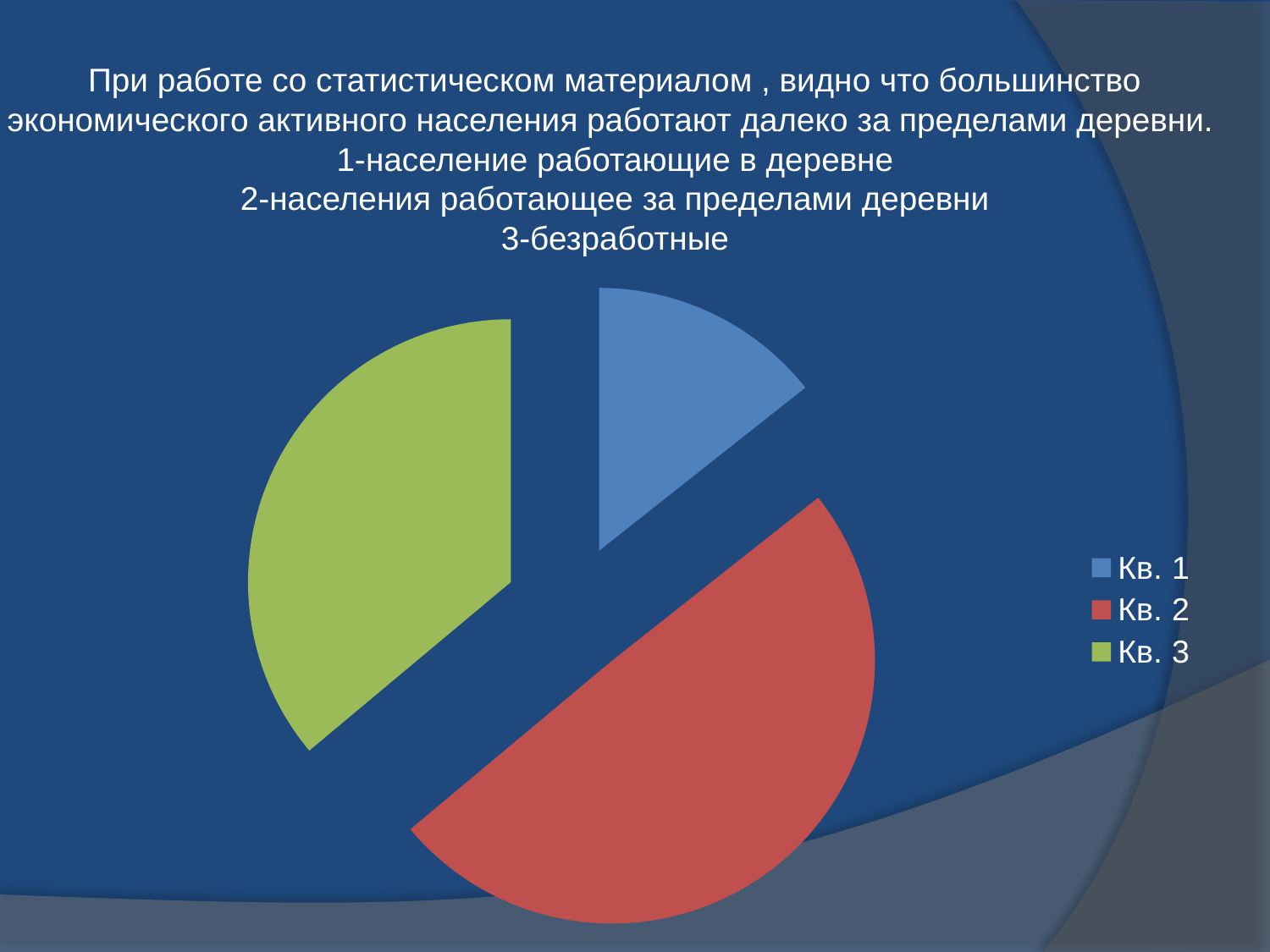

# При работе со статистическом материалом , видно что большинство экономического активного населения работают далеко за пределами деревни. 1-население работающие в деревне 2-населения работающее за пределами деревни 3-безработные

### Chart

| Category | Продажи |
|---|---|
| Кв. 1 | 33.0 |
| Кв. 2 | 114.0 |
| Кв. 3 | 83.0 |
| Кв. 4 | None |